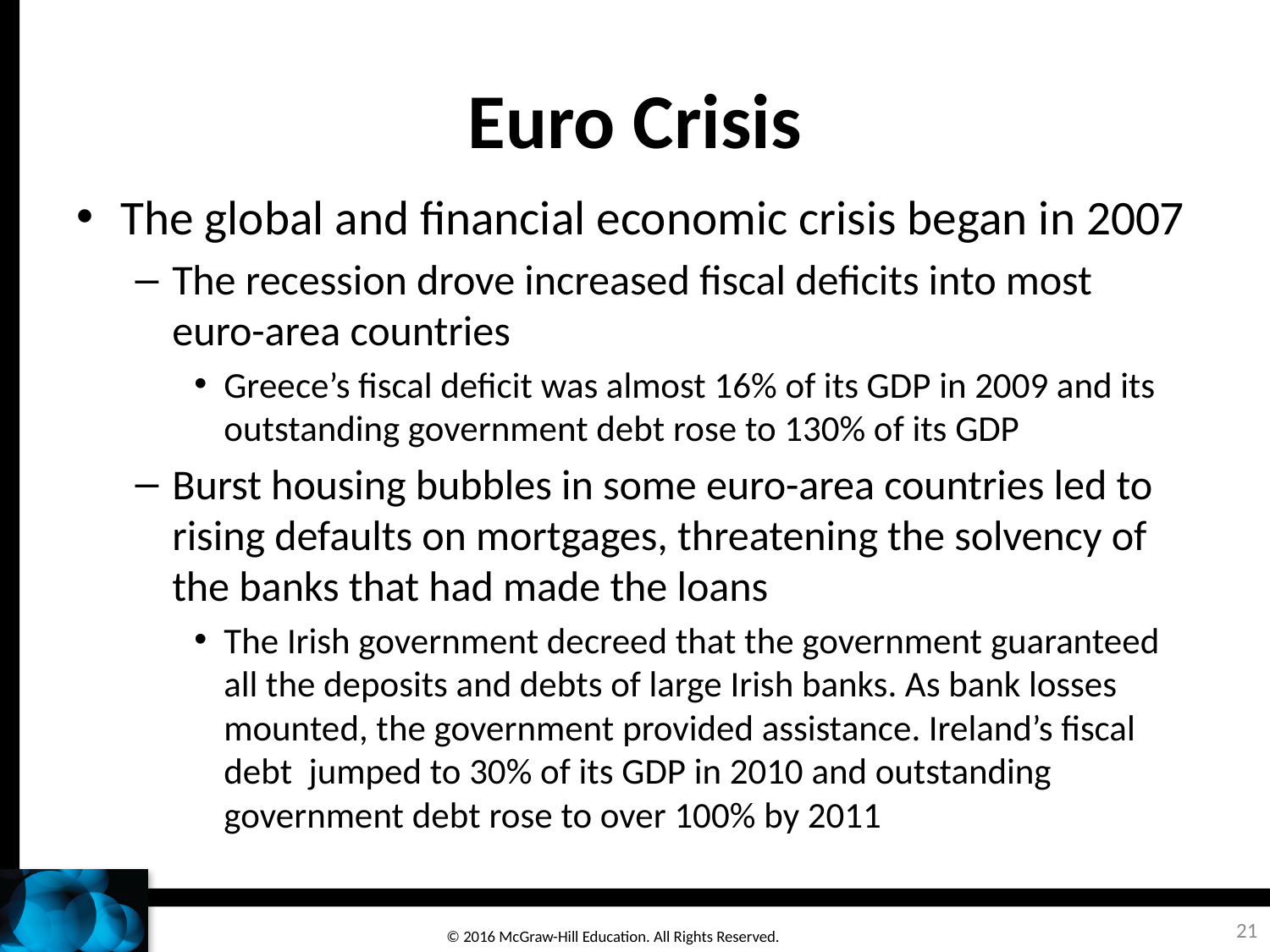

# Euro Crisis
The global and financial economic crisis began in 2007
The recession drove increased fiscal deficits into most euro-area countries
Greece’s fiscal deficit was almost 16% of its GDP in 2009 and its outstanding government debt rose to 130% of its GDP
Burst housing bubbles in some euro-area countries led to rising defaults on mortgages, threatening the solvency of the banks that had made the loans
The Irish government decreed that the government guaranteed all the deposits and debts of large Irish banks. As bank losses mounted, the government provided assistance. Ireland’s fiscal debt  jumped to 30% of its GDP in 2010 and outstanding government debt rose to over 100% by 2011
21
© 2016 McGraw-Hill Education. All Rights Reserved.